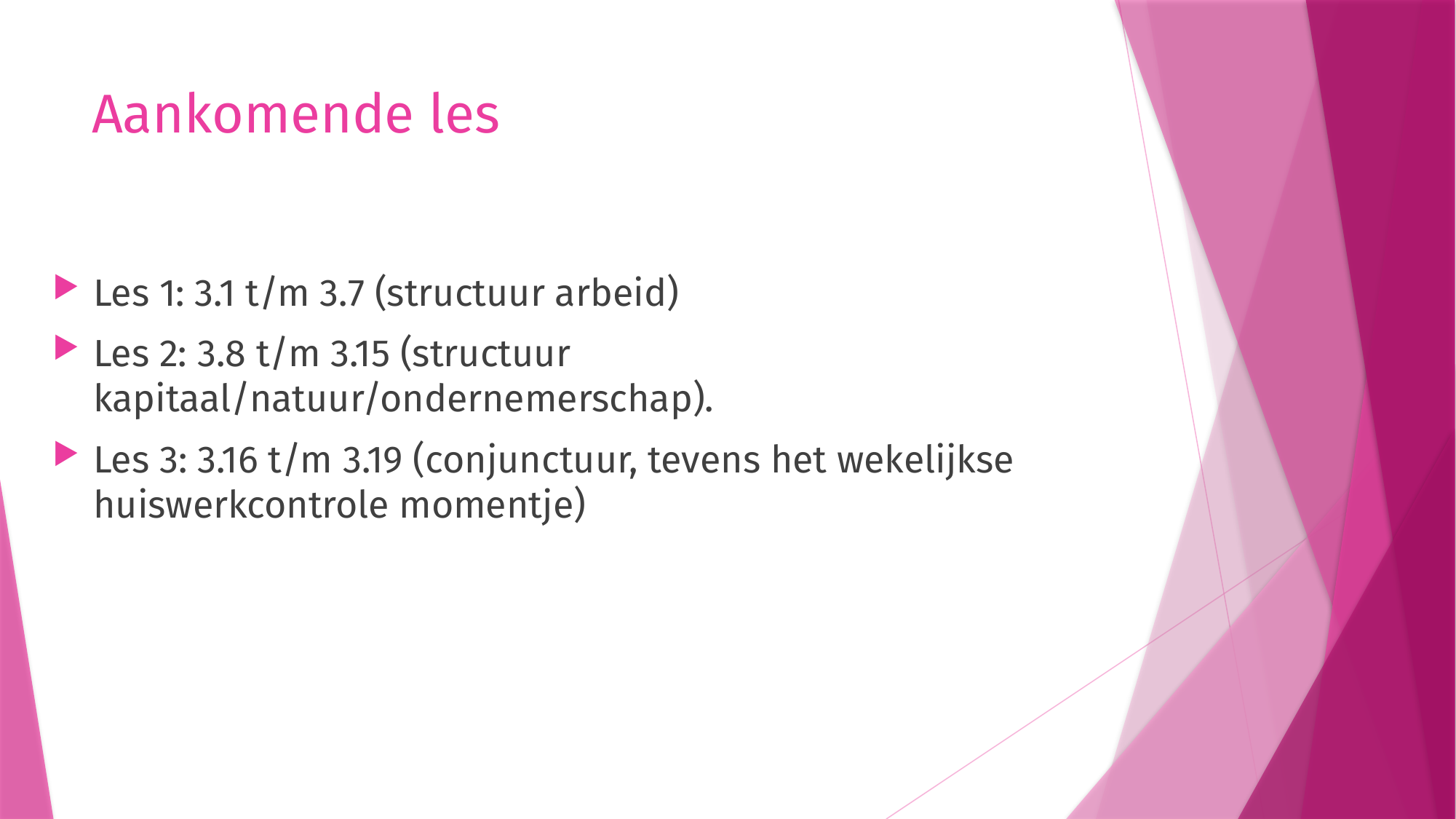

# Aankomende les
Les 1: 3.1 t/m 3.7 (structuur arbeid)
Les 2: 3.8 t/m 3.15 (structuur kapitaal/natuur/ondernemerschap).
Les 3: 3.16 t/m 3.19 (conjunctuur, tevens het wekelijkse huiswerkcontrole momentje)